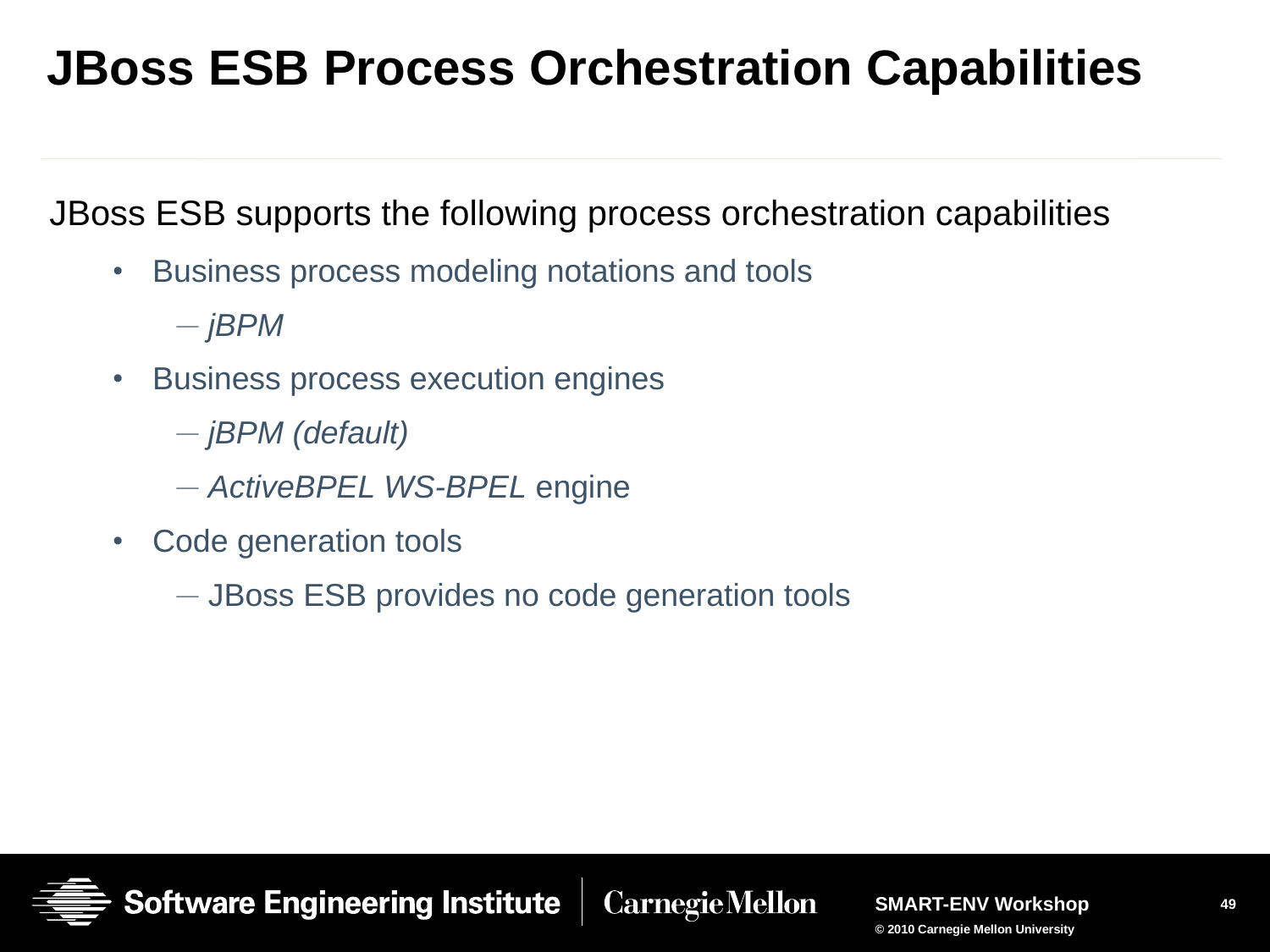

# JBoss ESB Process Orchestration Capabilities
JBoss ESB supports the following process orchestration capabilities
Business process modeling notations and tools
jBPM
Business process execution engines
jBPM (default)
ActiveBPEL WS-BPEL engine
Code generation tools
JBoss ESB provides no code generation tools